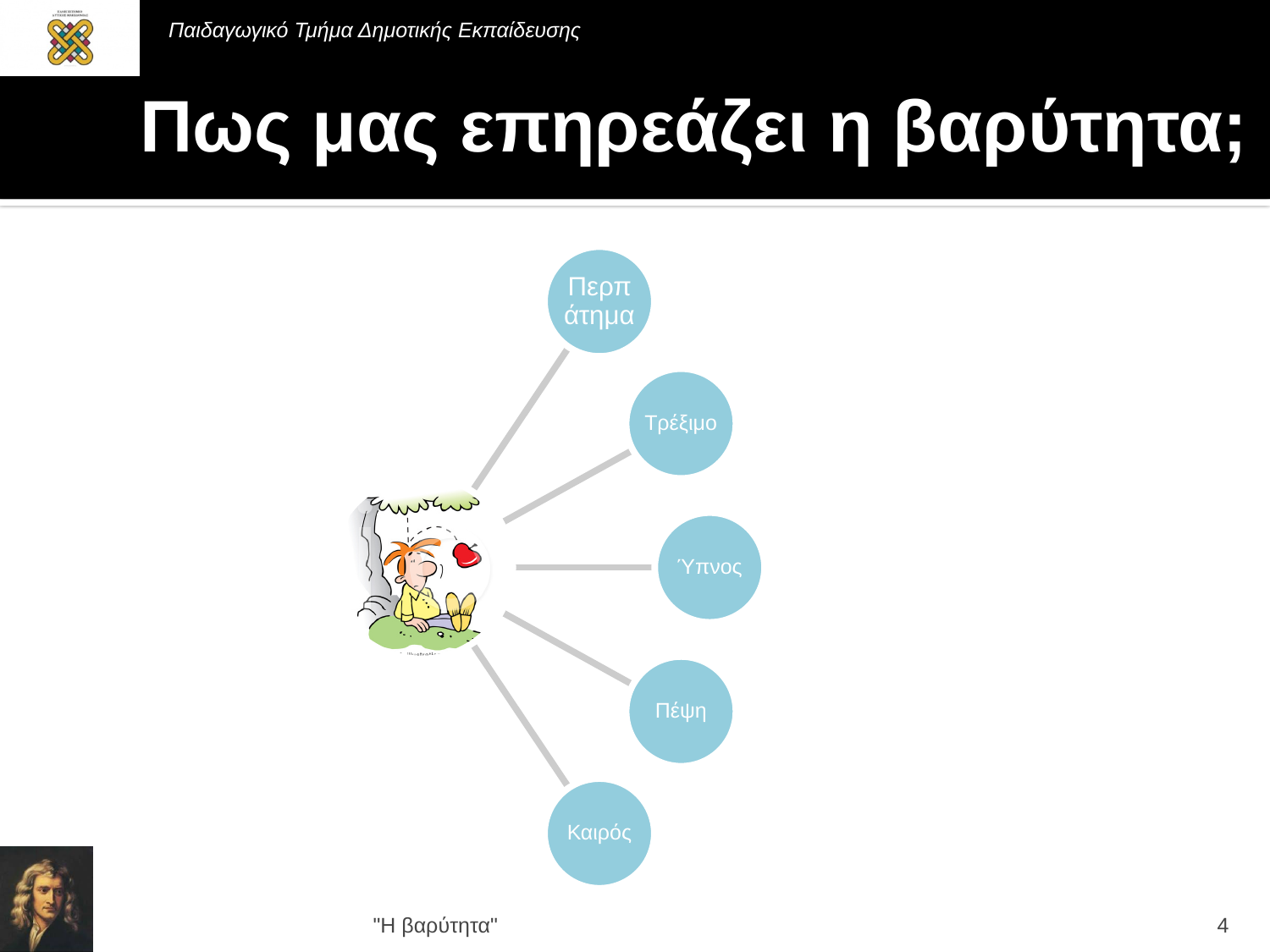

# Πως μας επηρεάζει η βαρύτητα;
Περπάτημα
Τρέξιμο
Ύπνος
Πέψη
Καιρός
"Η βαρύτητα"
4